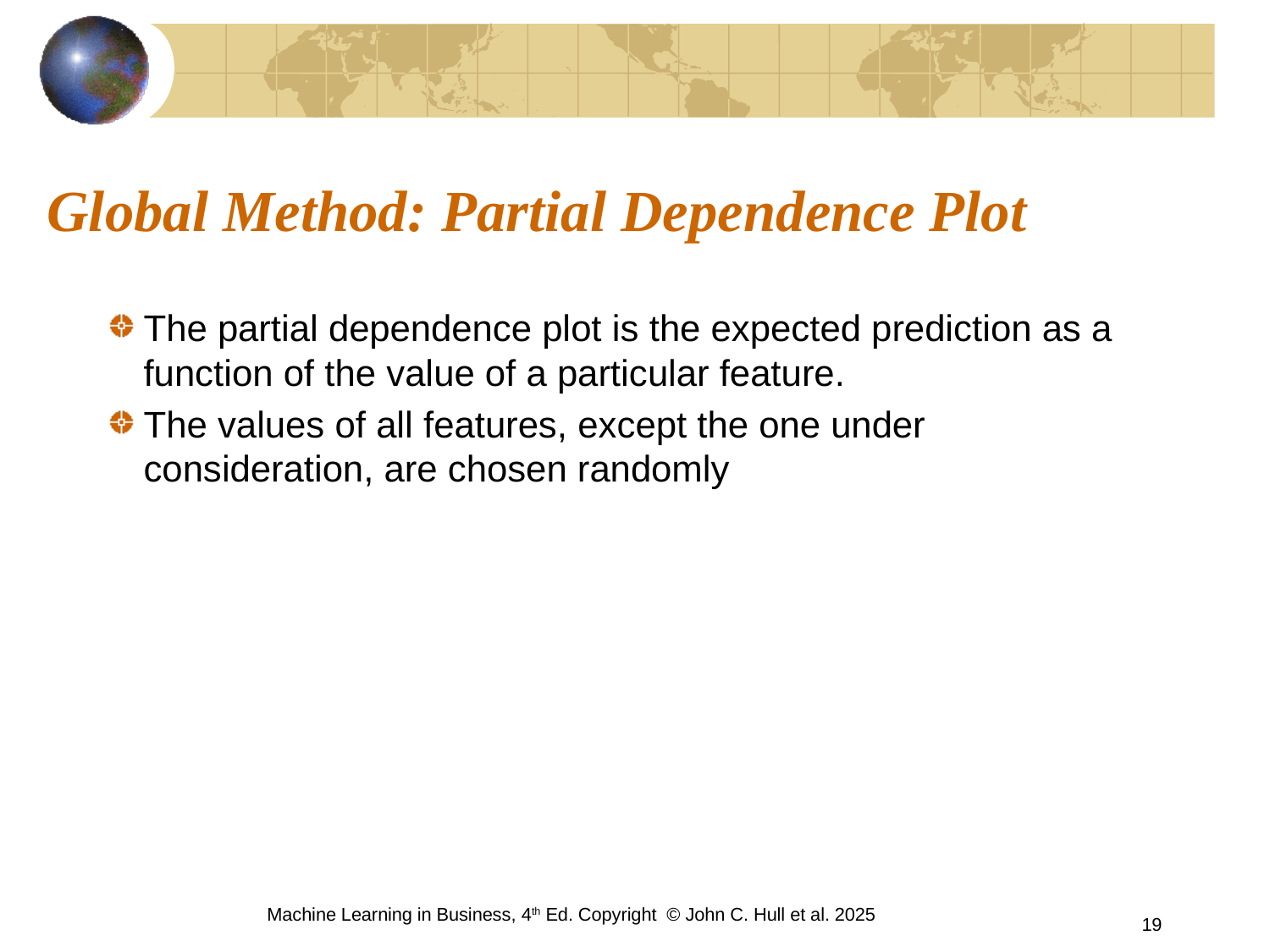

# Global Method: Partial Dependence Plot
The partial dependence plot is the expected prediction as a function of the value of a particular feature.
The values of all features, except the one under consideration, are chosen randomly
Machine Learning in Business, 4th Ed. Copyright  © John C. Hull et al. 2025
19